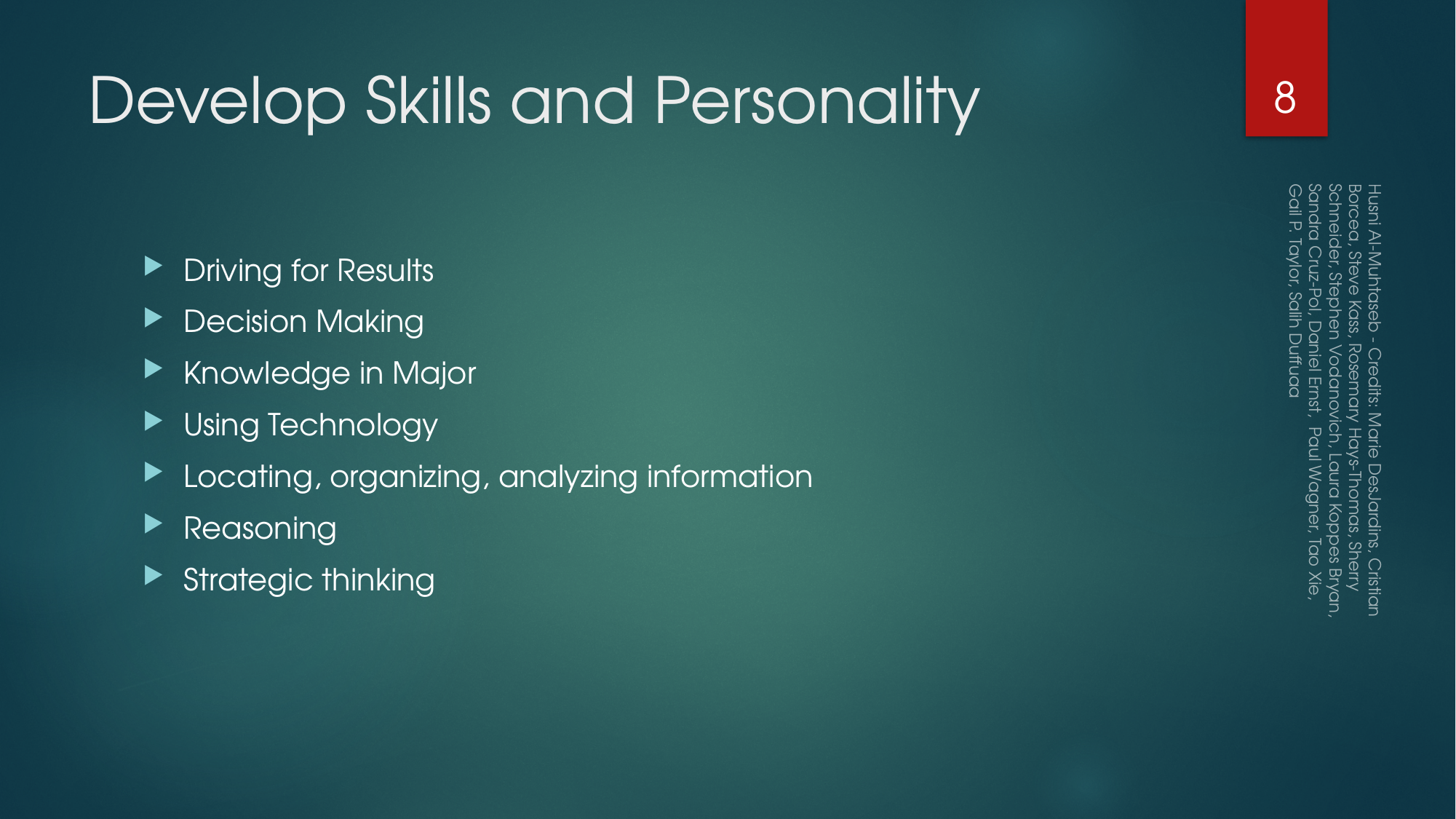

8
# Develop Skills and Personality
Driving for Results
Decision Making
Knowledge in Major
Using Technology
Locating, organizing, analyzing information
Reasoning
Strategic thinking
Husni Al-Muhtaseb - Credits: Marie DesJardins, Cristian Borcea, Steve Kass, Rosemary Hays-Thomas, Sherry Schneider, Stephen Vodanovich, Laura Koppes Bryan, Sandra Cruz-Pol, Daniel Ernst,  Paul Wagner, Tao Xie, Gail P. Taylor, Salih Duffuaa